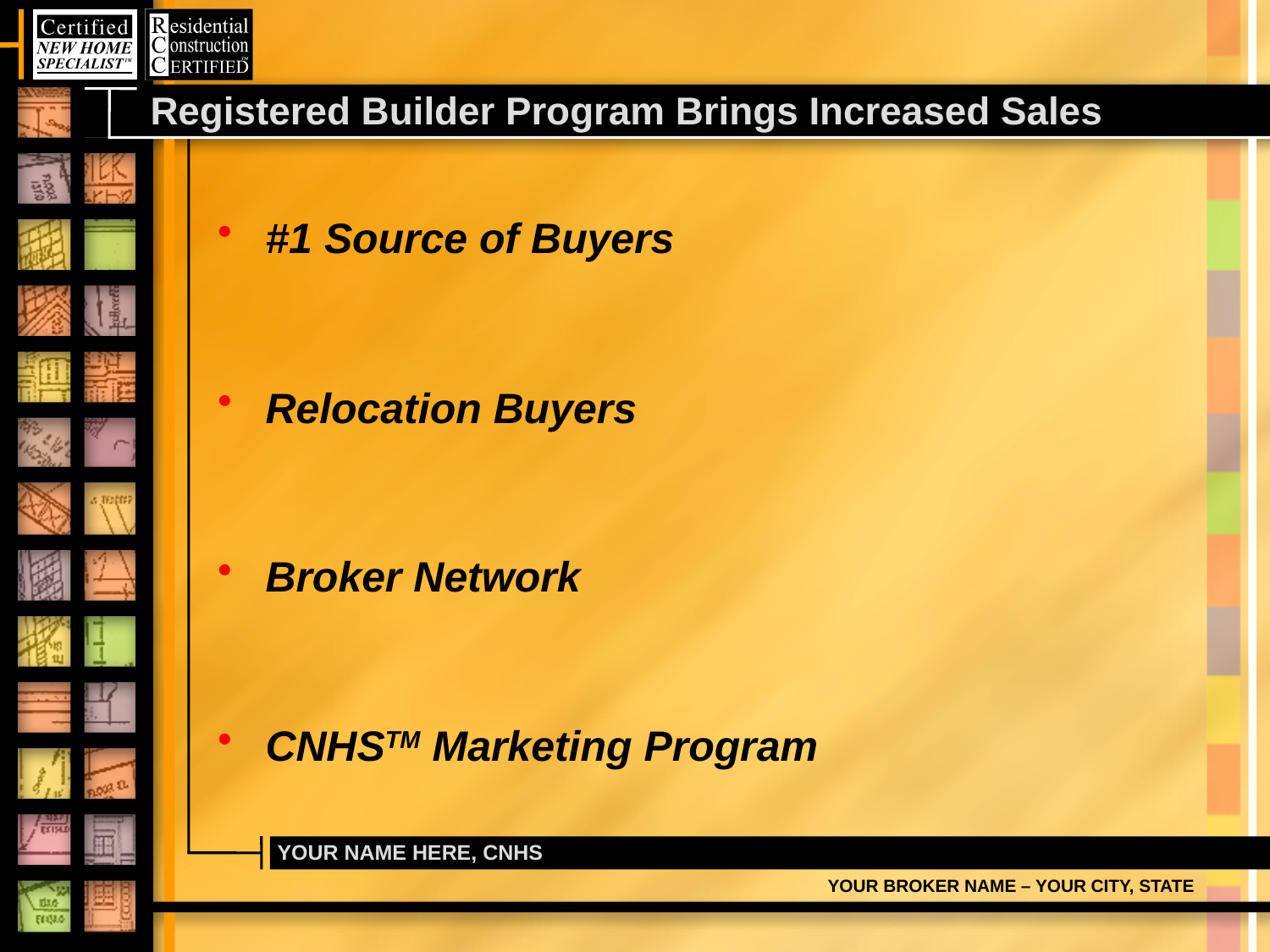

# Registered Builder Program Brings Increased Sales
#1 Source of Buyers

Relocation Buyers

Broker Network

CNHSTM Marketing Program
YOUR NAME HERE, CNHS